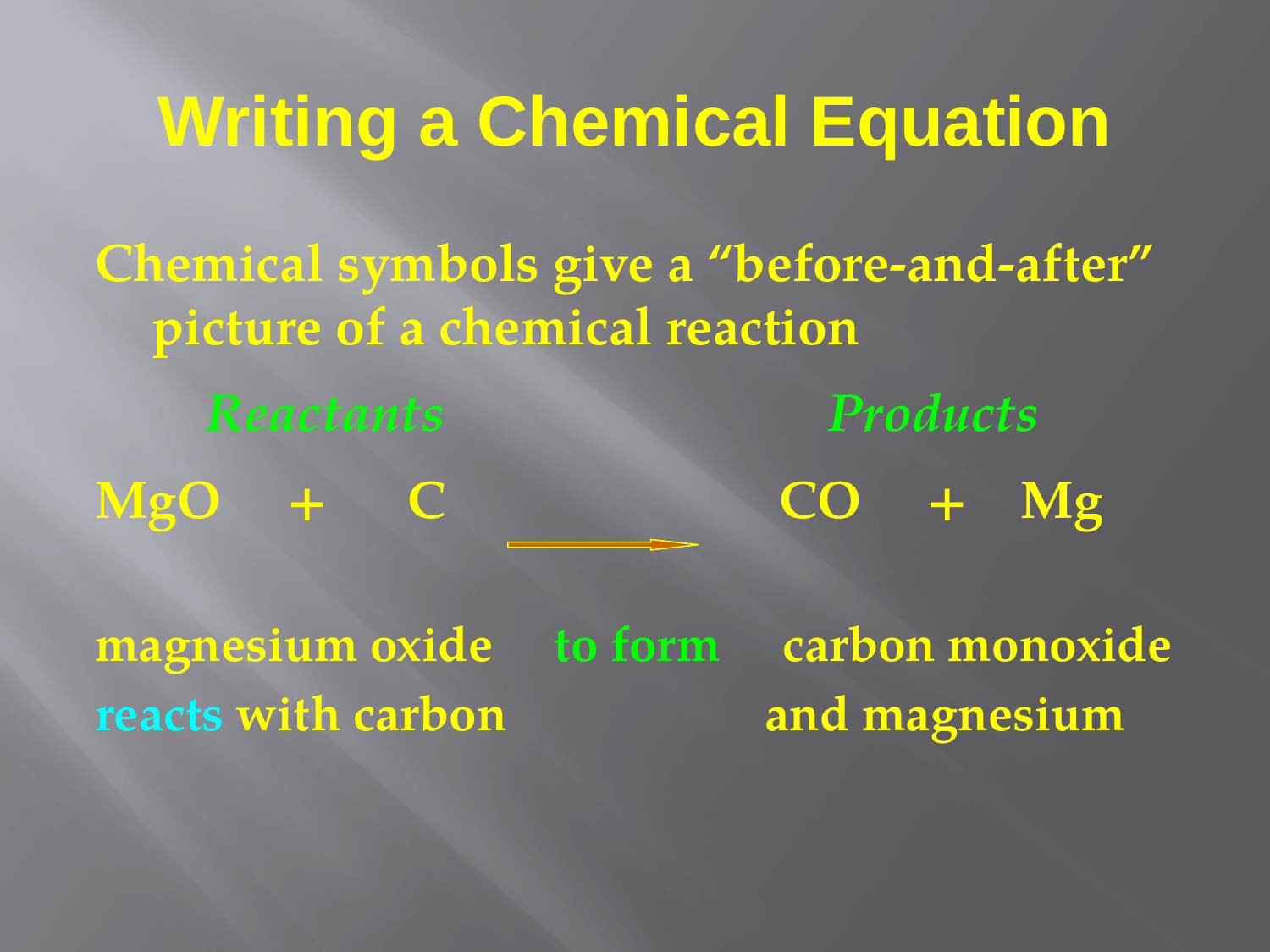

# Writing a Chemical Equation
Chemical symbols give a “before-and-after” picture of a chemical reaction
	    Reactants			   Products
MgO     +      C		         CO     +    Mg

magnesium oxide     to form     carbon monoxide
reacts with carbon                     and magnesium